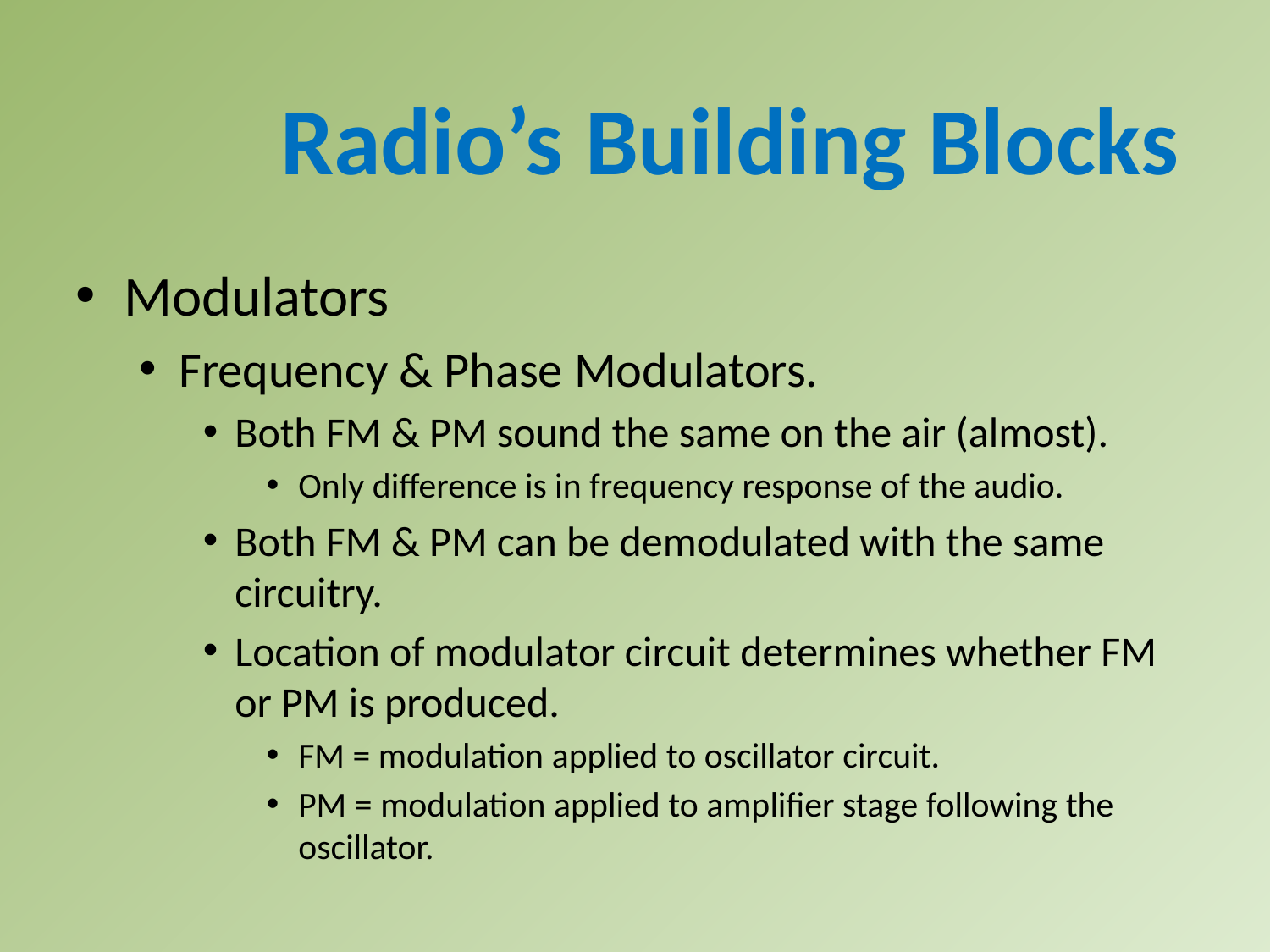

Radio’s Building Blocks
Modulators
Frequency & Phase Modulators.
Both FM & PM sound the same on the air (almost).
Only difference is in frequency response of the audio.
Both FM & PM can be demodulated with the same circuitry.
Location of modulator circuit determines whether FM or PM is produced.
FM = modulation applied to oscillator circuit.
PM = modulation applied to amplifier stage following the oscillator.